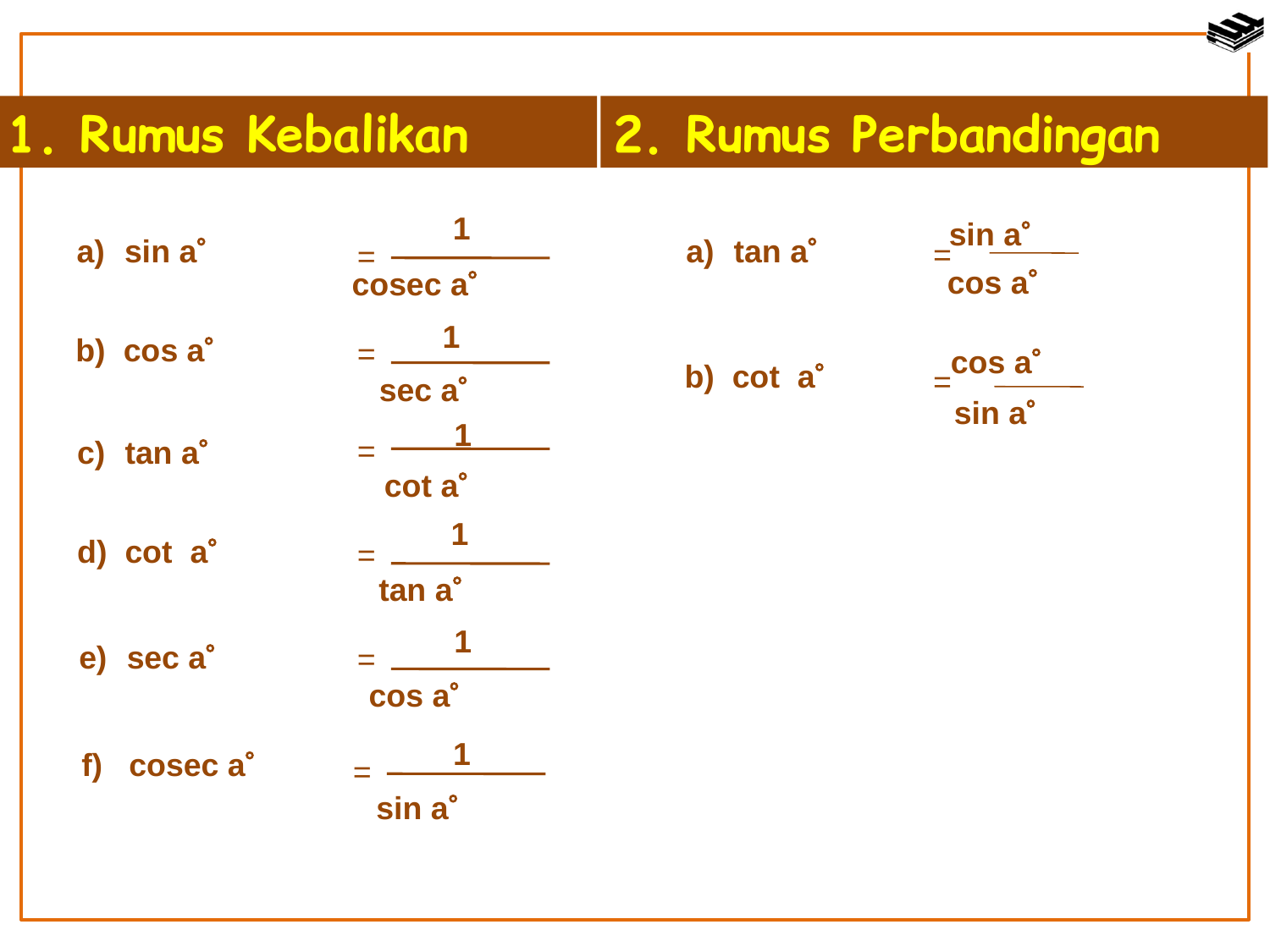

1. Rumus Kebalikan
2. Rumus Perbandingan
1
a)	sin a°
=
cosec a°
sin a°
a)	tan a°
=
cos a°
1
b)	cos a°
=
sec a°
cos a°
b)	cot  a°
=
sin a°
1
=
c)	tan a°
cot a°
1
d)	cot  a°
=
tan a°
1
e)	sec a°
=
cos a°
1
f)	cosec a°
=
sin a°